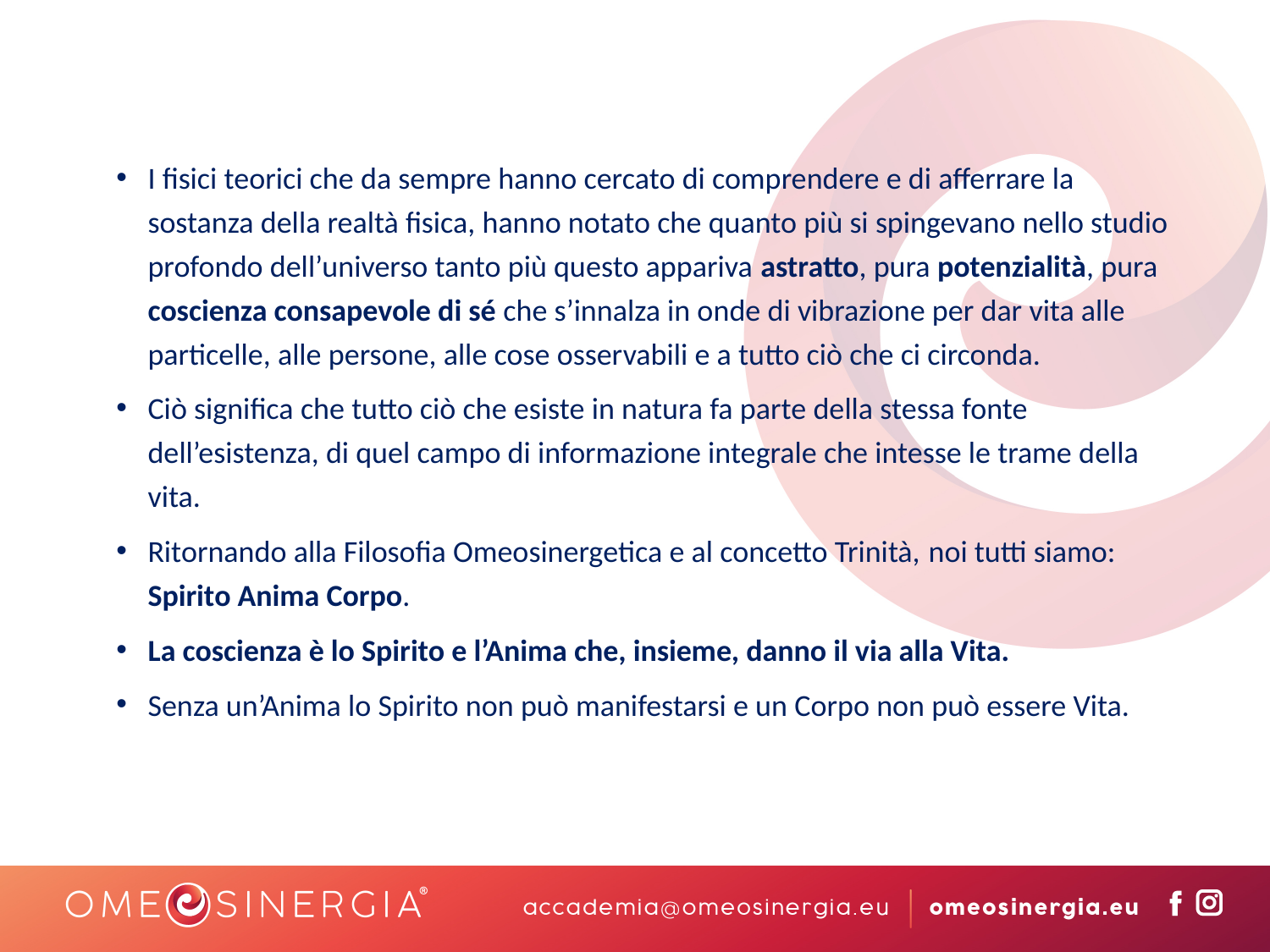

I fisici teorici che da sempre hanno cercato di comprendere e di afferrare la sostanza della realtà fisica, hanno notato che quanto più si spingevano nello studio profondo dell’universo tanto più questo appariva astratto, pura potenzialità, pura coscienza consapevole di sé che s’innalza in onde di vibrazione per dar vita alle particelle, alle persone, alle cose osservabili e a tutto ciò che ci circonda.
Ciò significa che tutto ciò che esiste in natura fa parte della stessa fonte dell’esistenza, di quel campo di informazione integrale che intesse le trame della vita.
Ritornando alla Filosofia Omeosinergetica e al concetto Trinità, noi tutti siamo: Spirito Anima Corpo.
La coscienza è lo Spirito e l’Anima che, insieme, danno il via alla Vita.
Senza un’Anima lo Spirito non può manifestarsi e un Corpo non può essere Vita.